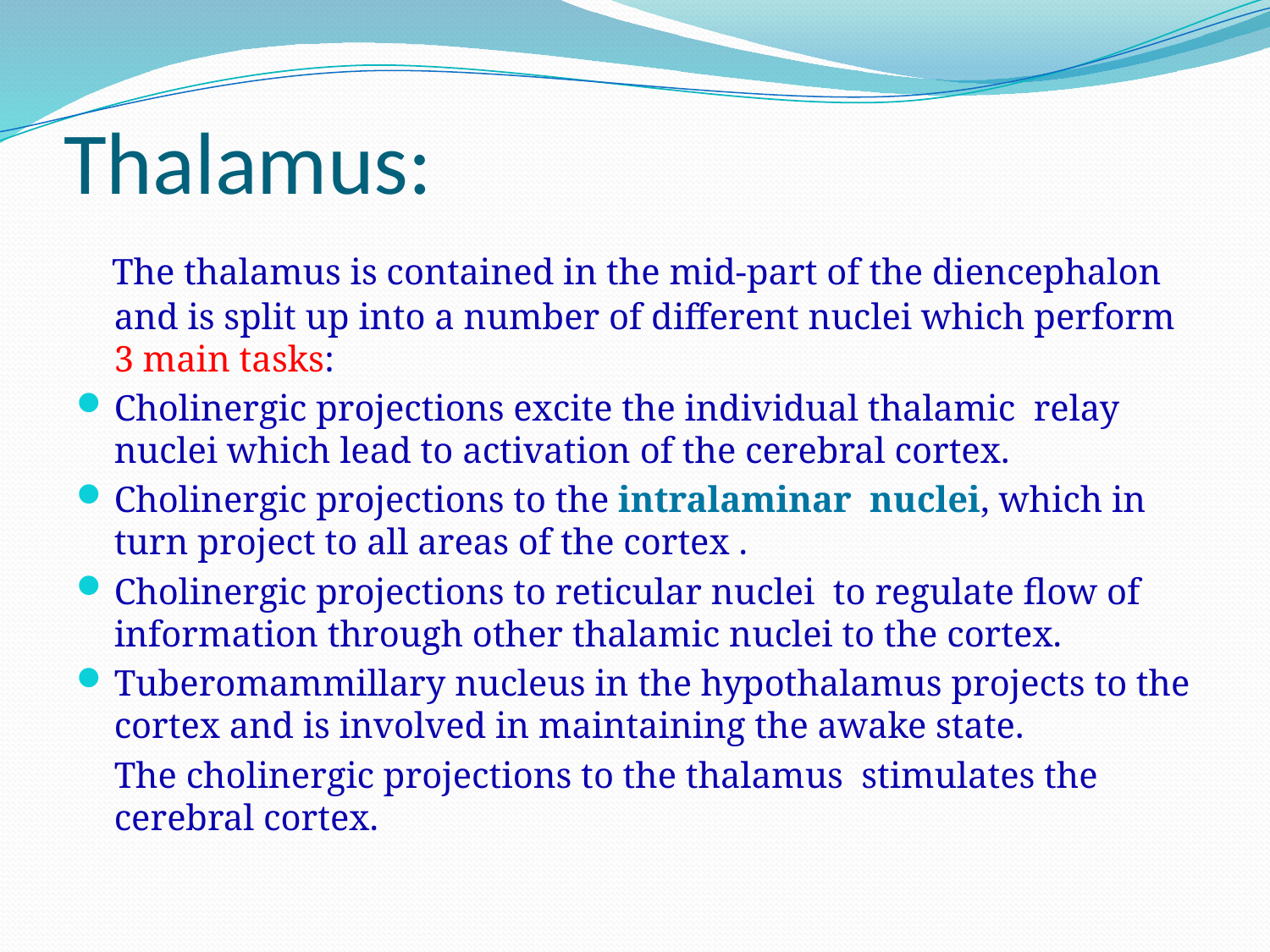

# Thalamus:
   The thalamus is contained in the mid-part of the diencephalon and is split up into a number of different nuclei which perform 3 main tasks:
Cholinergic projections excite the individual thalamic  relay  nuclei which lead to activation of the cerebral cortex.
Cholinergic projections to the intralaminar  nuclei, which in turn project to all areas of the cortex .
Cholinergic projections to reticular nuclei  to regulate flow of information through other thalamic nuclei to the cortex.
Tuberomammillary nucleus in the hypothalamus projects to the cortex and is involved in maintaining the awake state.
	The cholinergic projections to the thalamus  stimulates the cerebral cortex.